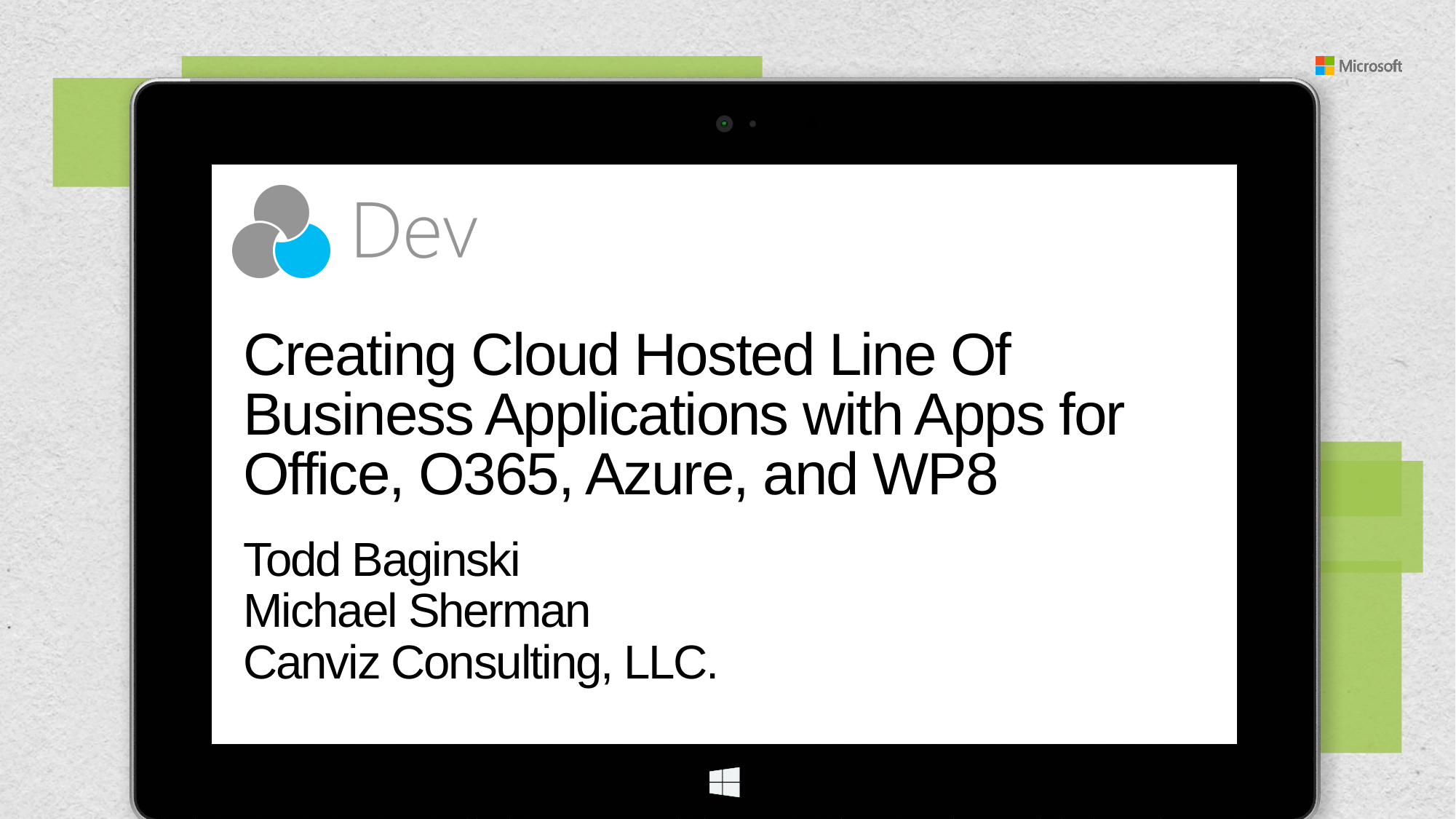

# Creating Cloud Hosted Line Of Business Applications with Apps for Office, O365, Azure, and WP8
Todd Baginski
Michael Sherman
Canviz Consulting, LLC.